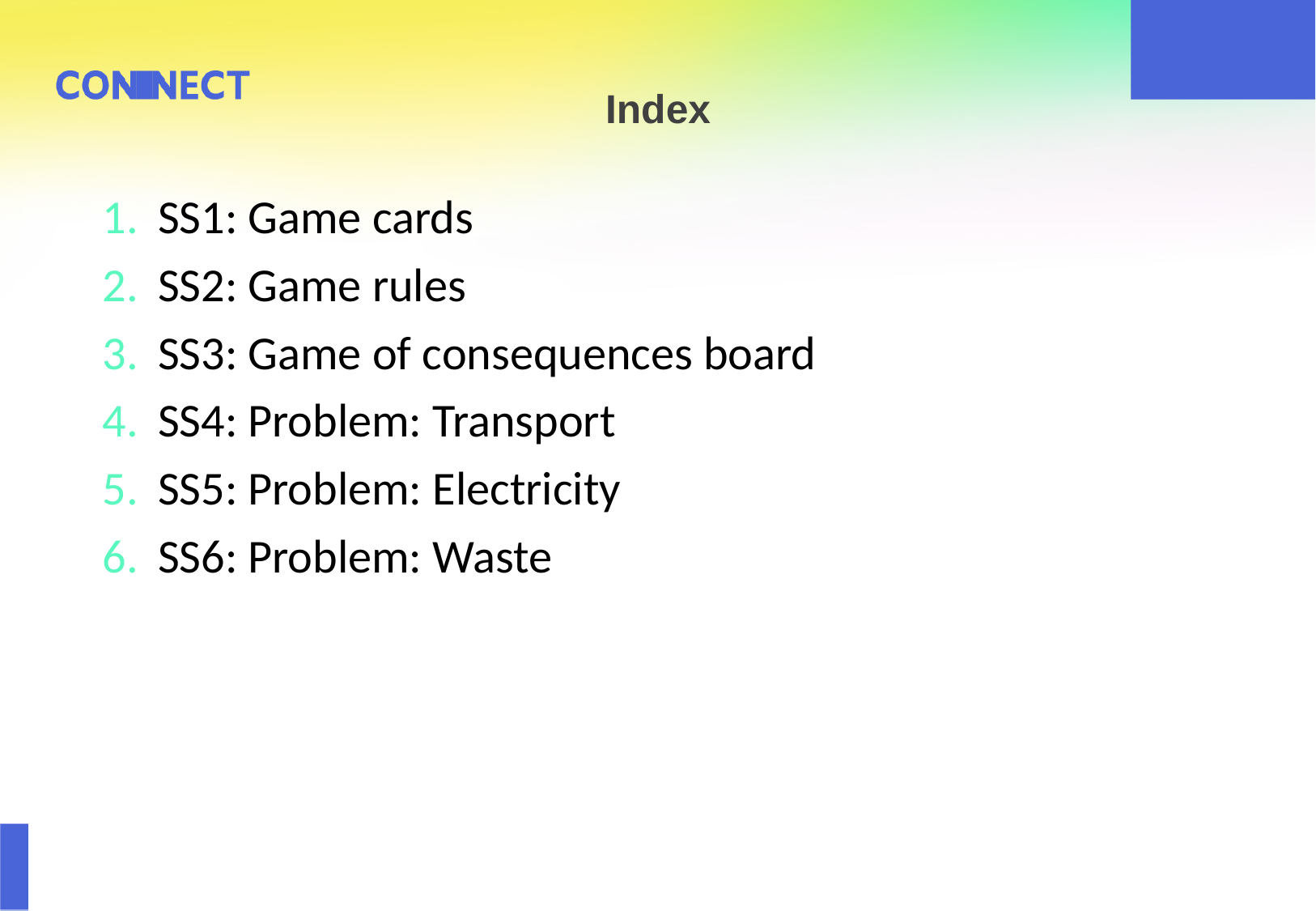

Index
SS1: Game cards
SS2: Game rules
SS3: Game of consequences board
SS4: Problem: Transport
SS5: Problem: Electricity
SS6: Problem: Waste